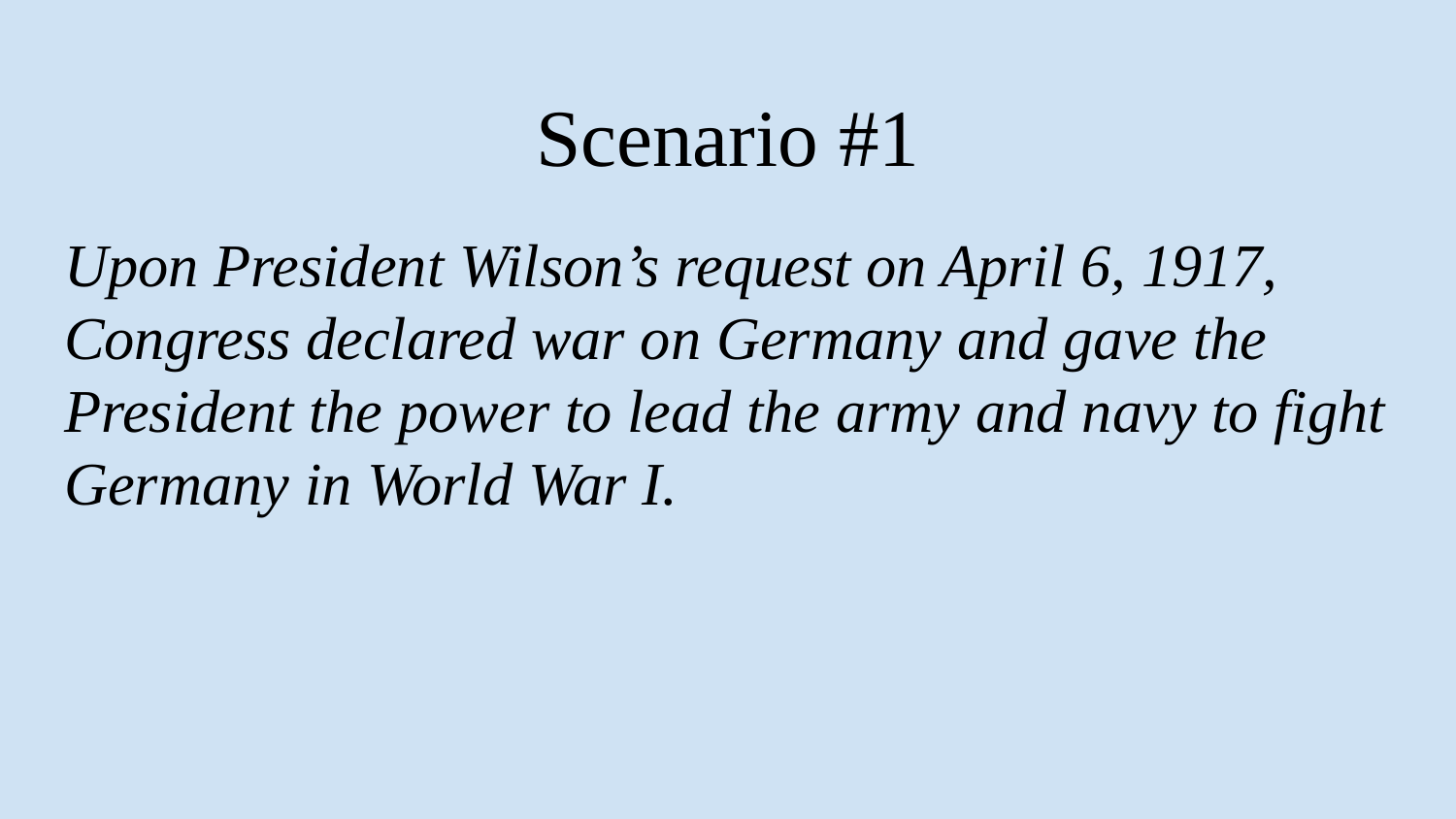

# Scenario #1
Upon President Wilson’s request on April 6, 1917, Congress declared war on Germany and gave the President the power to lead the army and navy to fight Germany in World War I.